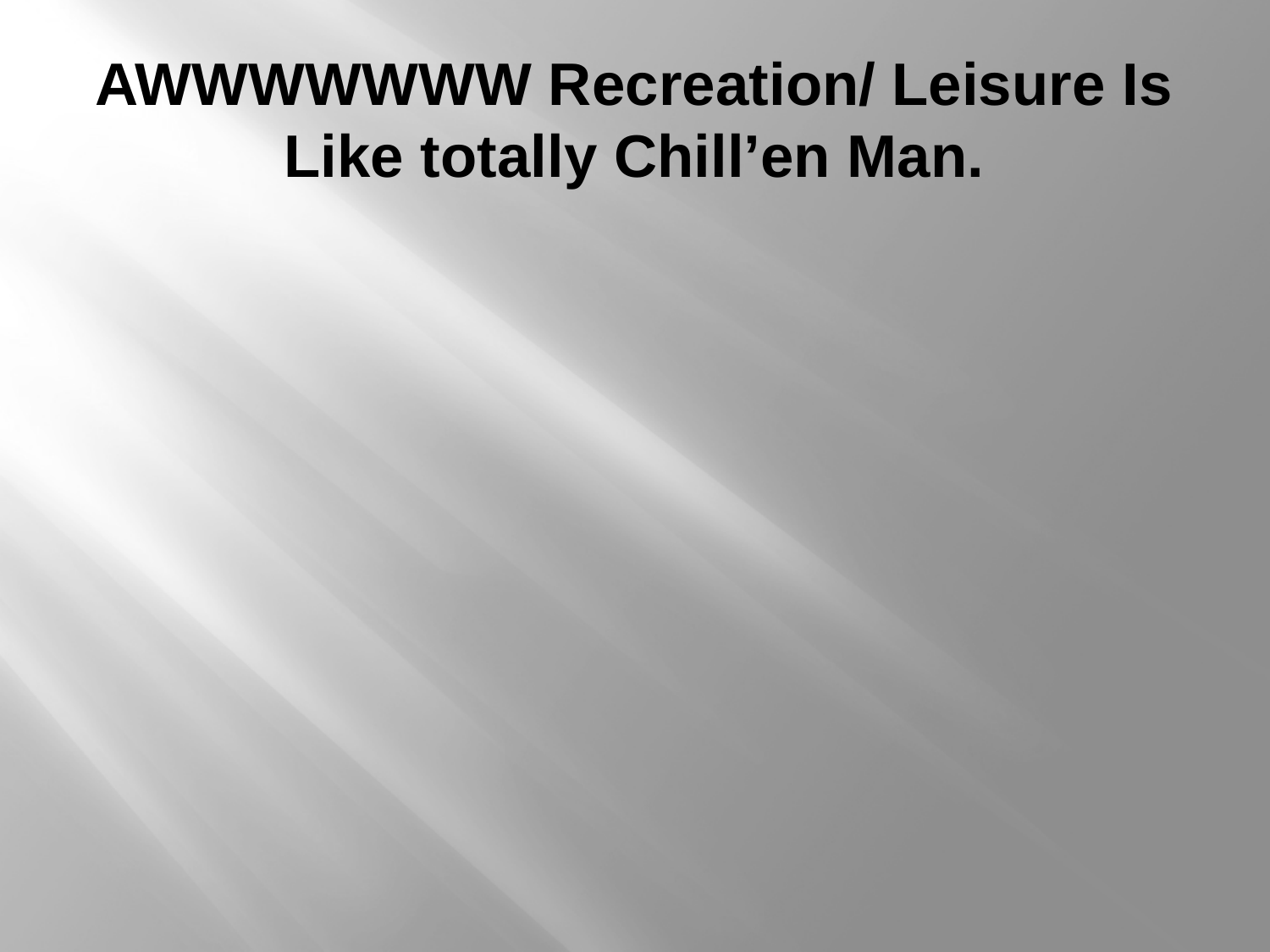

# AWWWWWWW Recreation/ Leisure Is Like totally Chill’en Man.